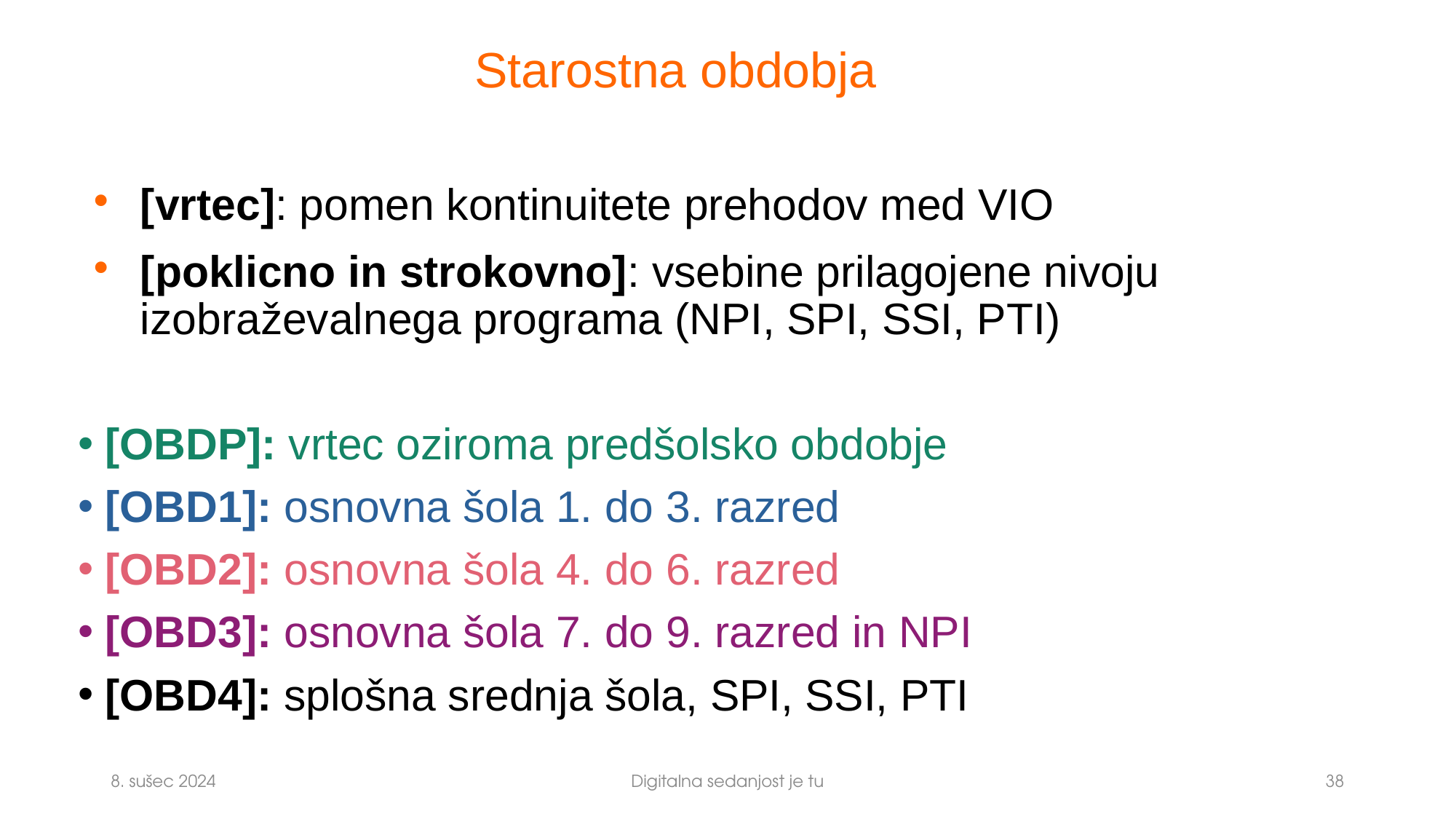

# Starostna obdobja
[vrtec]: pomen kontinuitete prehodov med VIO
[poklicno in strokovno]: vsebine prilagojene nivoju izobraževalnega programa (NPI, SPI, SSI, PTI)

[OBDP]: vrtec oziroma predšolsko obdobje
[OBD1]: osnovna šola 1. do 3. razred
[OBD2]: osnovna šola 4. do 6. razred
[OBD3]: osnovna šola 7. do 9. razred in NPI
[OBD4]: splošna srednja šola, SPI, SSI, PTI
8. sušec 2024
Digitalna sedanjost je tu
38